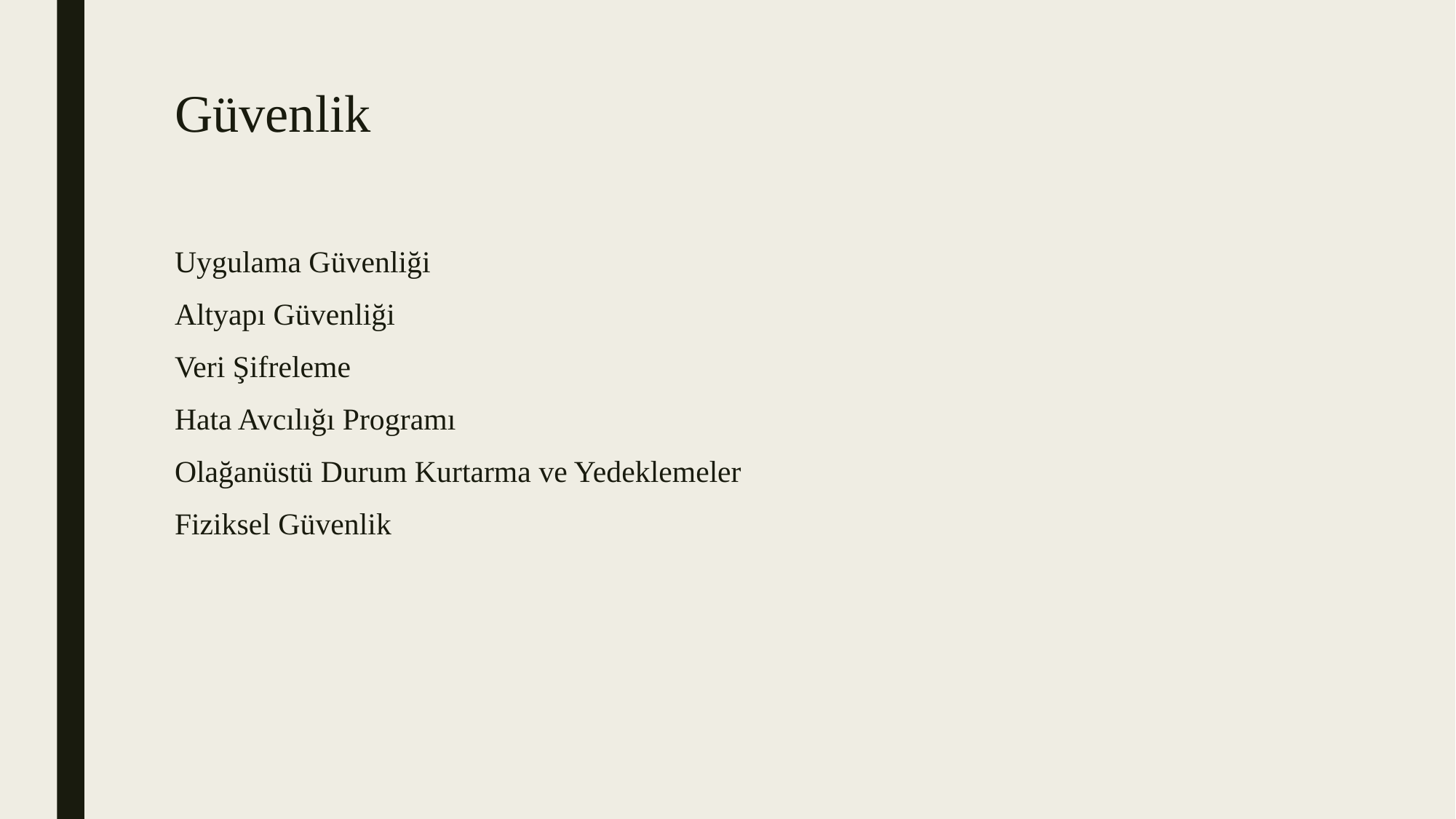

# Güvenlik
Uygulama Güvenliği
Altyapı Güvenliği
Veri Şifreleme
Hata Avcılığı Programı
Olağanüstü Durum Kurtarma ve Yedeklemeler
Fiziksel Güvenlik